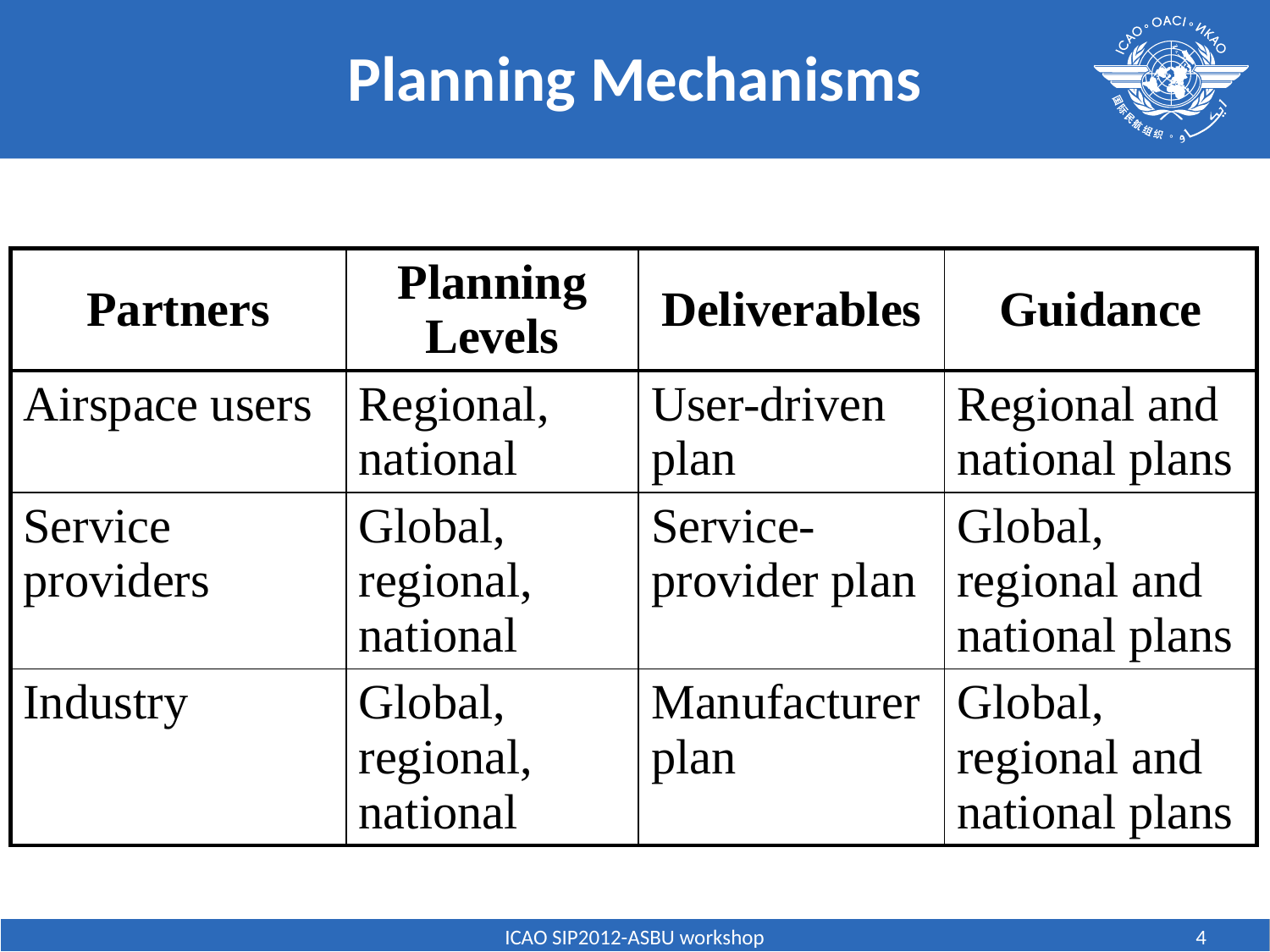

Planning Mechanisms
| Partners | Planning Levels | Deliverables | Guidance |
| --- | --- | --- | --- |
| Airspace users | Regional, national | User-driven plan | Regional and national plans |
| Service providers | Global, regional, national | Service-provider plan | Global, regional and national plans |
| Industry | Global, regional, national | Manufacturer plan | Global, regional and national plans |
4
ICAO SIP2012-ASBU workshop